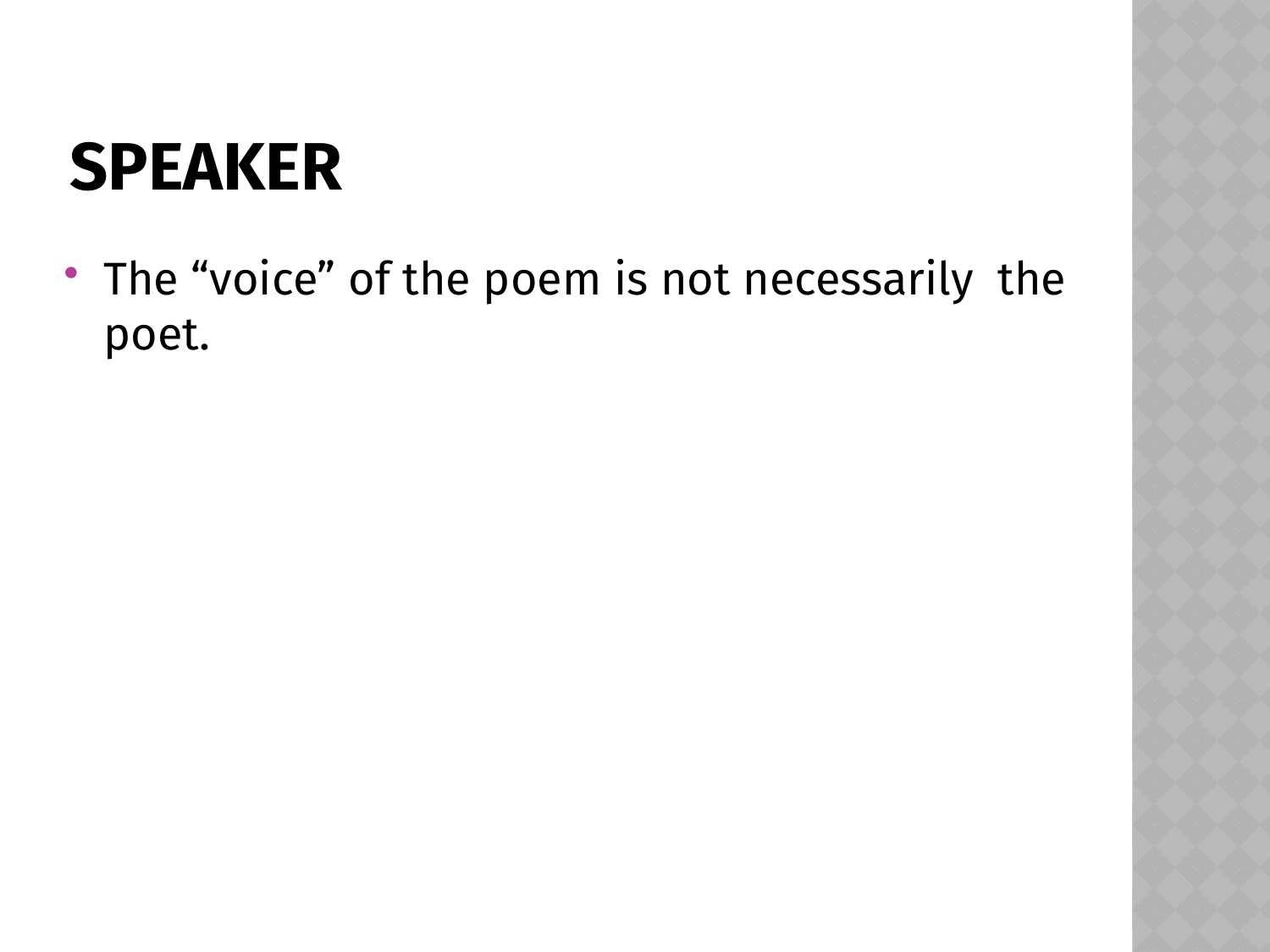

# Speaker
The “voice” of the poem is not necessarily  the poet.